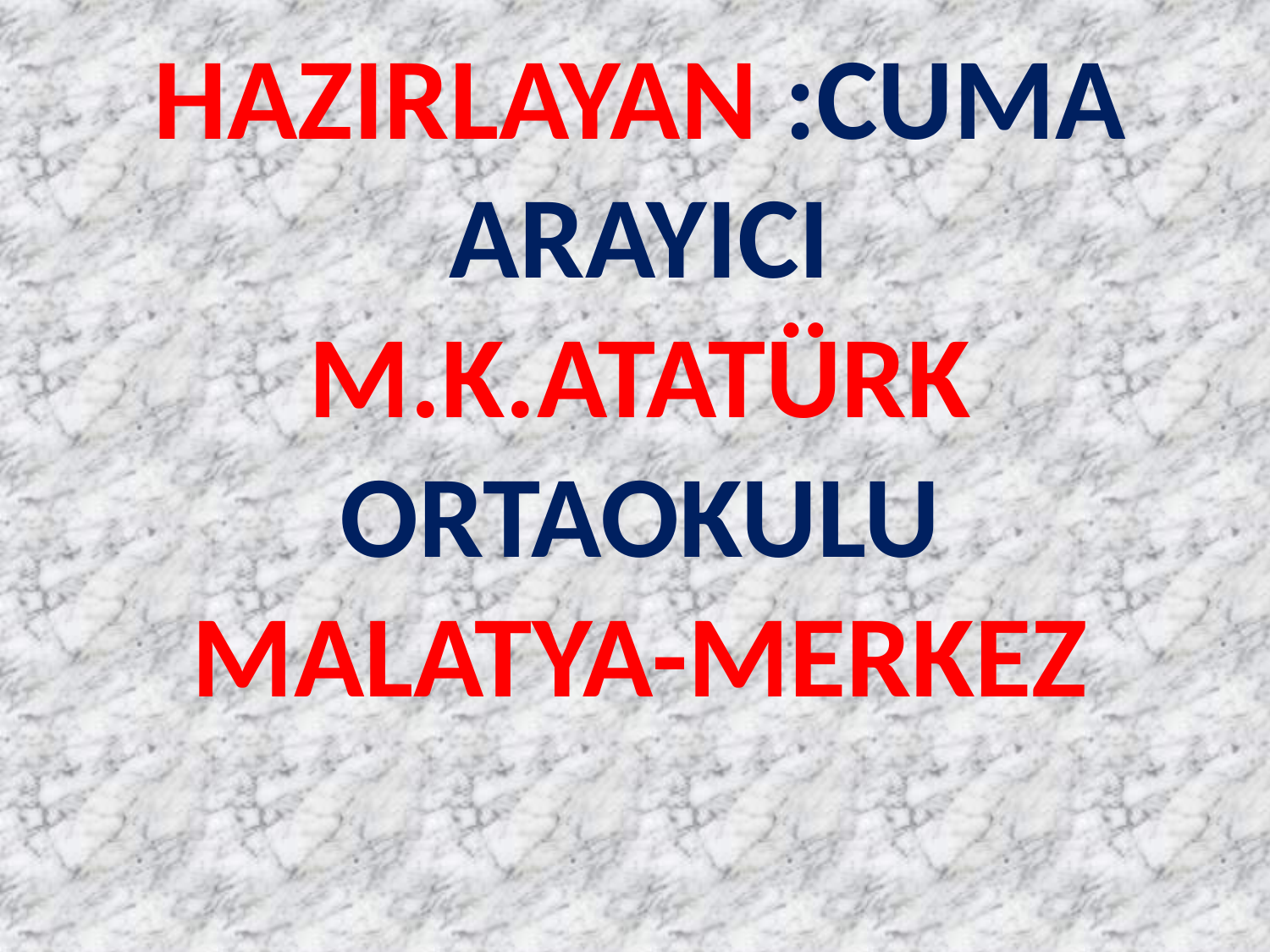

HAZIRLAYAN :CUMA ARAYICI
M.K.ATATÜRK ORTAOKULU
MALATYA-MERKEZ
#